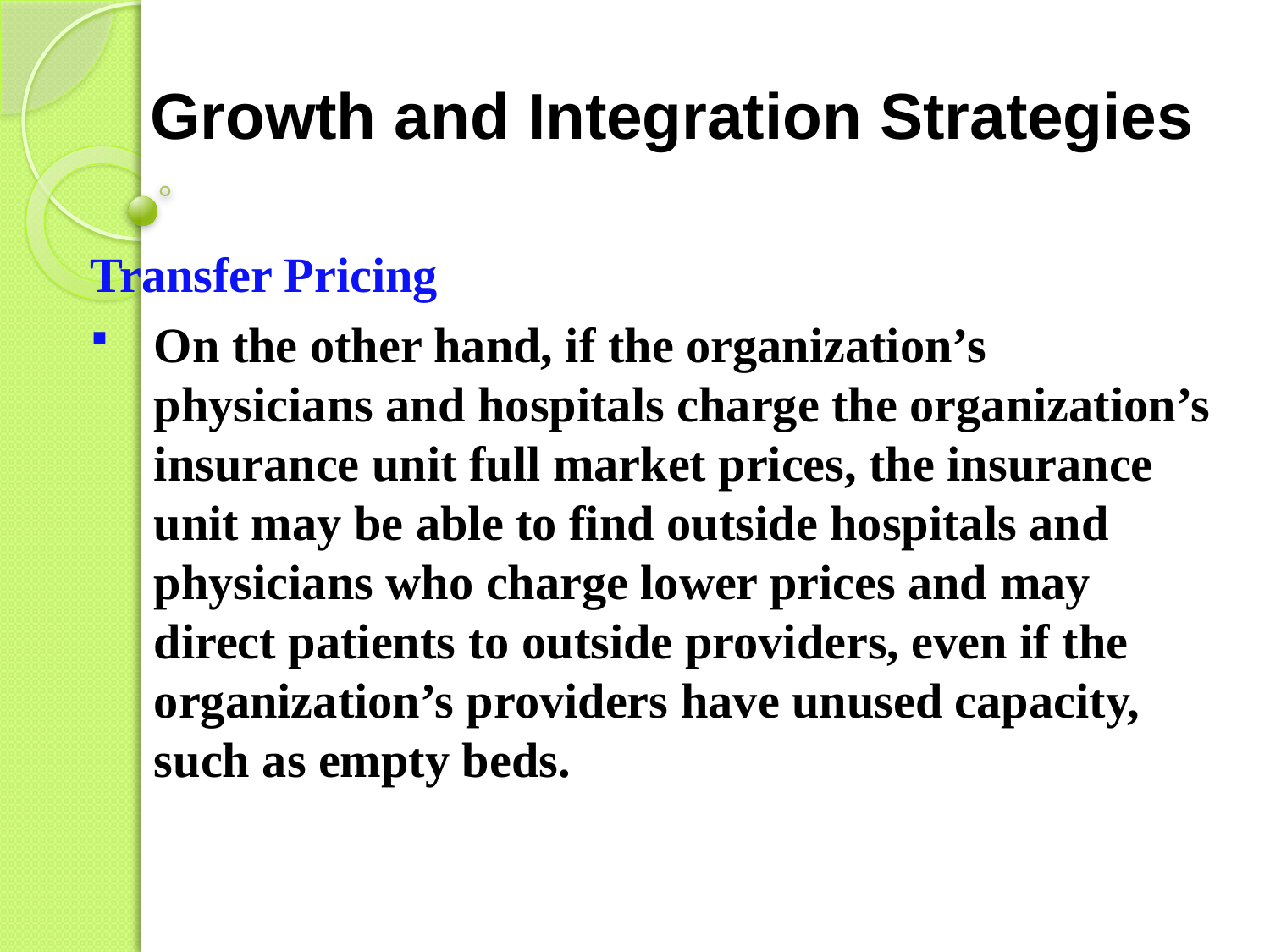

# Growth and Integration Strategies
Transfer Pricing
On the other hand, if the organization’s physicians and hospitals charge the organization’s insurance unit full market prices, the insurance unit may be able to find outside hospitals and physicians who charge lower prices and may direct patients to outside providers, even if the organization’s providers have unused capacity, such as empty beds.